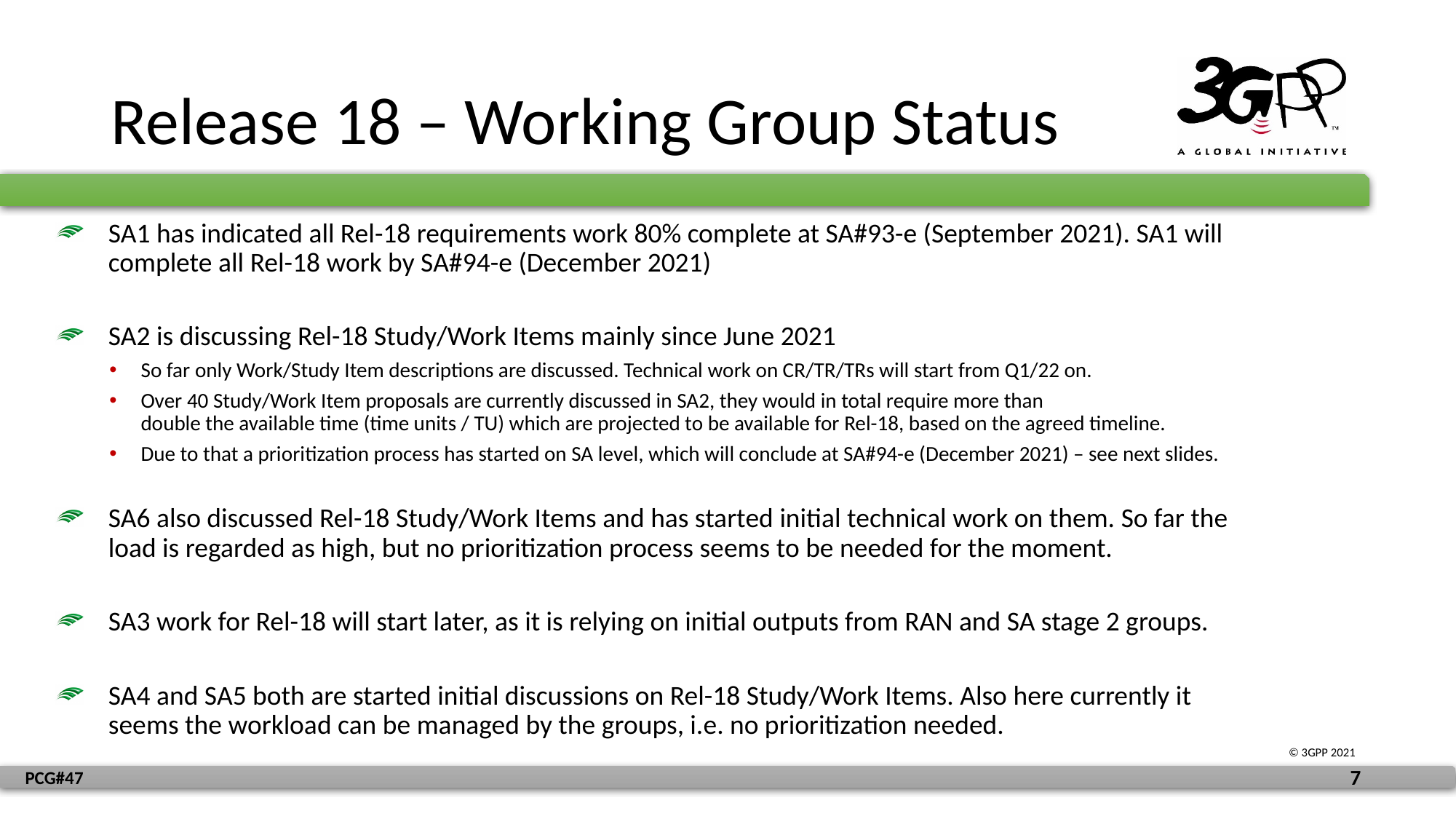

# Release 18 – Working Group Status
SA1 has indicated all Rel-18 requirements work 80% complete at SA#93-e (September 2021). SA1 will complete all Rel-18 work by SA#94-e (December 2021)
SA2 is discussing Rel-18 Study/Work Items mainly since June 2021
So far only Work/Study Item descriptions are discussed. Technical work on CR/TR/TRs will start from Q1/22 on.
Over 40 Study/Work Item proposals are currently discussed in SA2, they would in total require more than
double the available time (time units / TU) which are projected to be available for Rel-18, based on the agreed timeline.
Due to that a prioritization process has started on SA level, which will conclude at SA#94-e (December 2021) – see next slides.
SA6 also discussed Rel-18 Study/Work Items and has started initial technical work on them. So far the load is regarded as high, but no prioritization process seems to be needed for the moment.
SA3 work for Rel-18 will start later, as it is relying on initial outputs from RAN and SA stage 2 groups.
SA4 and SA5 both are started initial discussions on Rel-18 Study/Work Items. Also here currently it seems the workload can be managed by the groups, i.e. no prioritization needed.